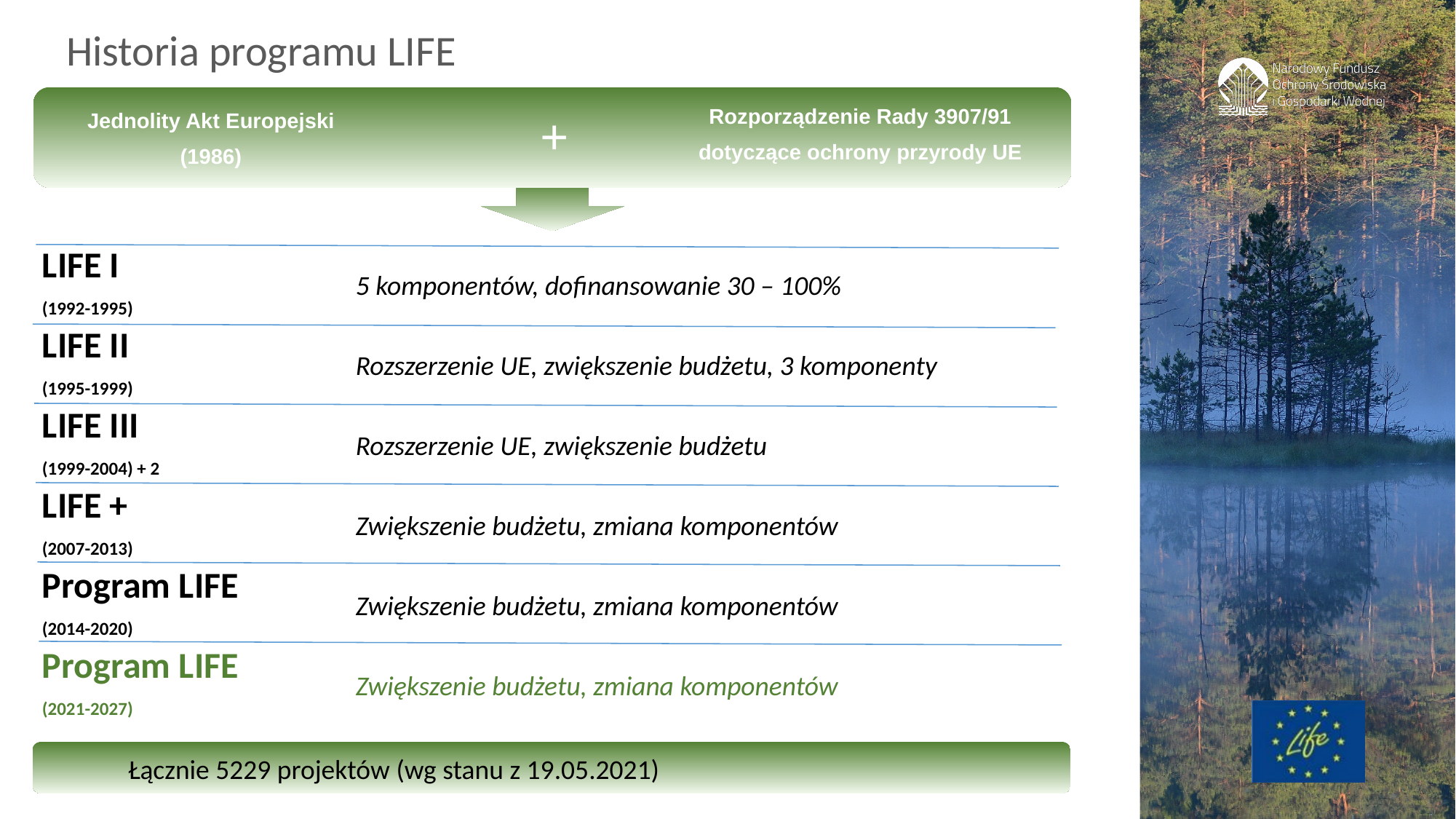

Historia programu LIFE

Rozporządzenie Rady 3907/91
dotyczące ochrony przyrody UE
 +
Jednolity Akt Europejski
(1986)
LIFE I
(1992-1995)
5 komponentów, dofinansowanie 30 – 100%
LIFE II
(1995-1999)
Rozszerzenie UE, zwiększenie budżetu, 3 komponenty
LIFE III
(1999-2004) + 2
Rozszerzenie UE, zwiększenie budżetu
LIFE +
(2007-2013)
Zwiększenie budżetu, zmiana komponentów
Program LIFE
(2014-2020)
Zwiększenie budżetu, zmiana komponentów
Program LIFE
(2021-2027)
Zwiększenie budżetu, zmiana komponentów
 Łącznie 5229 projektów (wg stanu z 19.05.2021)